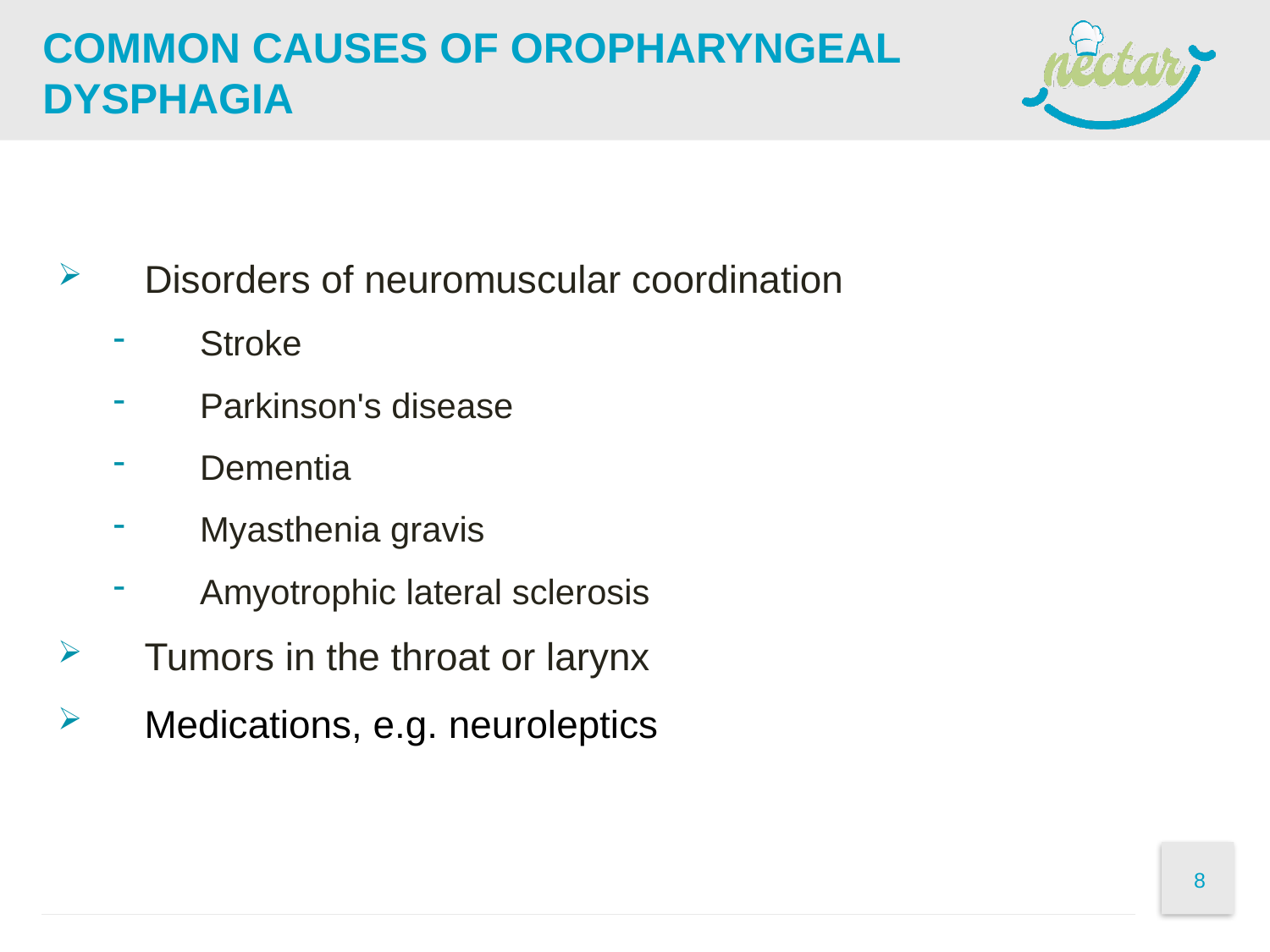

# Common causes of oropharyngeal dysphagia
Disorders of neuromuscular coordination
Stroke
Parkinson's disease
Dementia
Myasthenia gravis
Amyotrophic lateral sclerosis
Tumors in the throat or larynx
Medications, e.g. neuroleptics